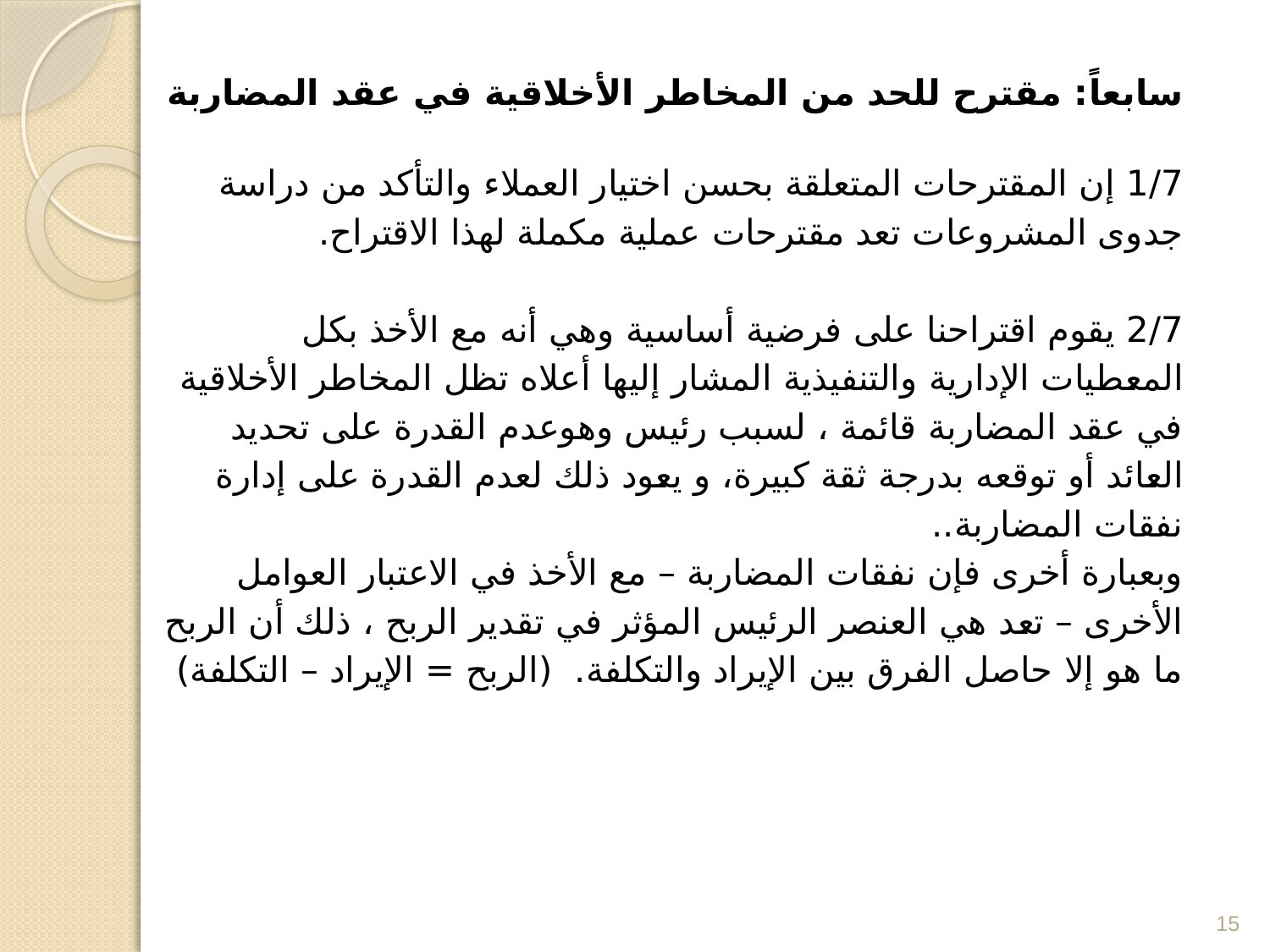

سابعاً: مقترح للحد من المخاطر الأخلاقية في عقد المضاربة

1/7 إن المقترحات المتعلقة بحسن اختيار العملاء والتأكد من دراسة جدوى المشروعات تعد مقترحات عملية مكملة لهذا الاقتراح.

2/7 يقوم اقتراحنا على فرضية أساسية وهي أنه مع الأخذ بكل المعطيات الإدارية والتنفيذية المشار إليها أعلاه تظل المخاطر الأخلاقية في عقد المضاربة قائمة ، لسبب رئيس وهوعدم القدرة على تحديد العائد أو توقعه بدرجة ثقة كبيرة، و يعود ذلك لعدم القدرة على إدارة نفقات المضاربة..
وبعبارة أخرى فإن نفقات المضاربة – مع الأخذ في الاعتبار العوامل الأخرى – تعد هي العنصر الرئيس المؤثر في تقدير الربح ، ذلك أن الربح ما هو إلا حاصل الفرق بين الإيراد والتكلفة.  (الربح = الإيراد – التكلفة)

15